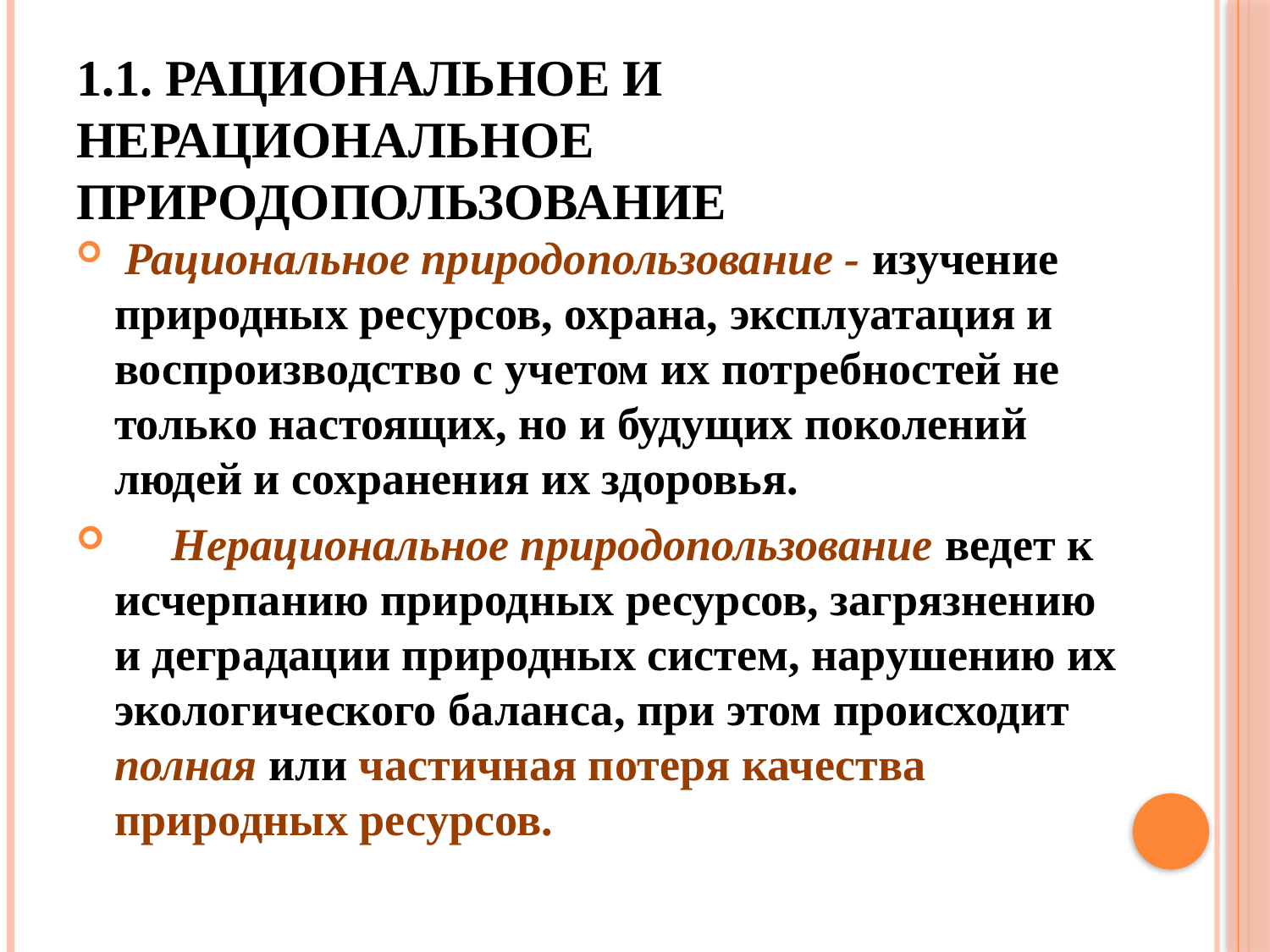

1.1. РАЦИОНАЛЬНОЕ И НЕРАЦИОНАЛЬНОЕ ПРИРОДОПОЛЬЗОВАНИЕ
 Рациональное природопользование - изучение природных ресурсов, охрана, эксплуатация и воспроизводство с учетом их потребностей не только настоящих, но и будущих поколений людей и сохранения их здоровья.
     Нерациональное природопользование ведет к исчерпанию природных ресурсов, загрязнению и деградации природных систем, нарушению их экологического баланса, при этом происходит полная или частичная потеря качества природных ресурсов.